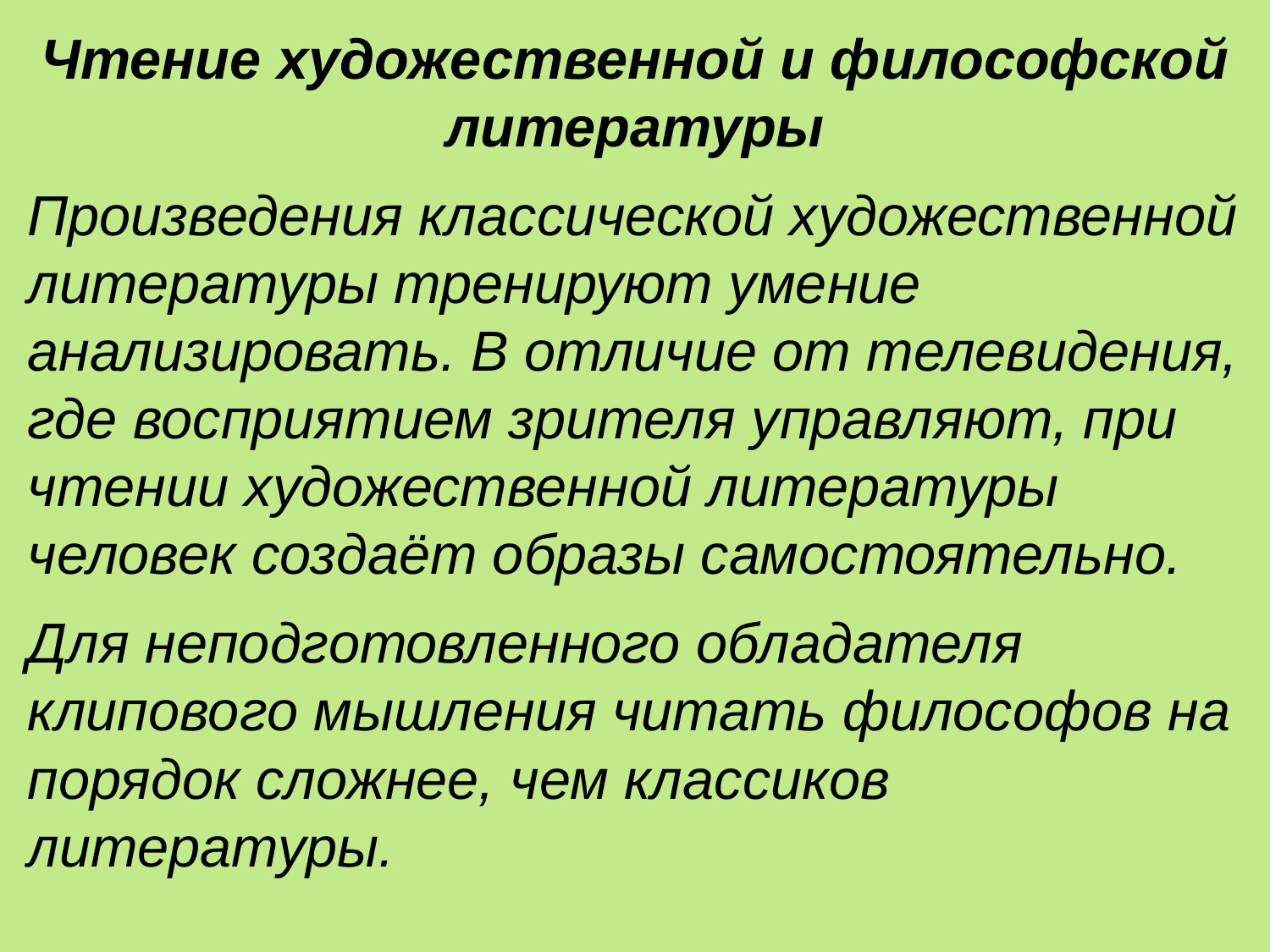

Чтение художественной и философской литературы
Произведения классической художественной литературы тренируют умение анализировать. В отличие от телевидения, где восприятием зрителя управляют, при чтении художественной литературы человек создаёт образы самостоятельно.
Для неподготовленного обладателя клипового мышления читать философов на порядок сложнее, чем классиков литературы.